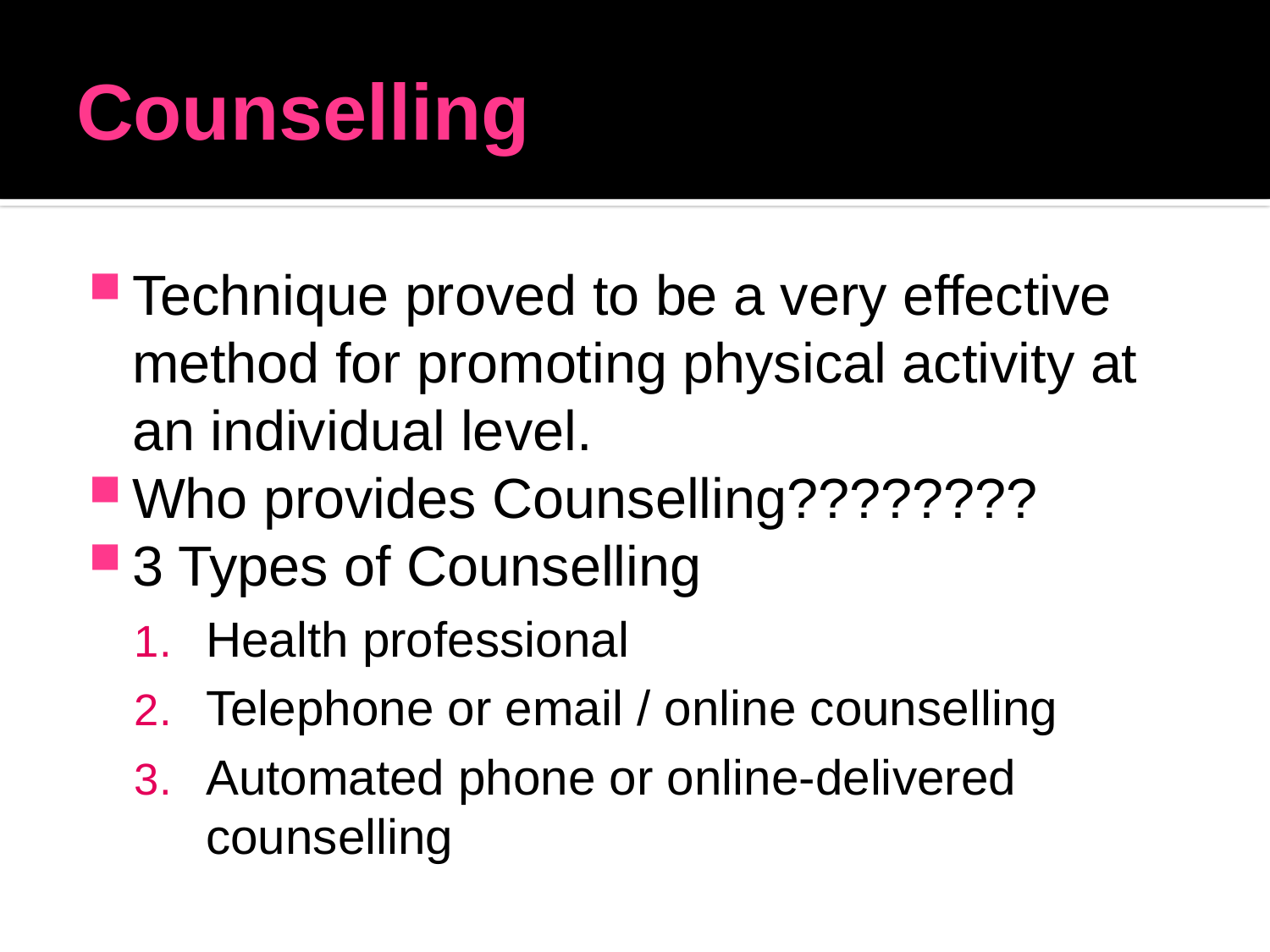

# Counselling
Technique proved to be a very effective method for promoting physical activity at an individual level.
Who provides Counselling????????
3 Types of Counselling
Health professional
Telephone or email / online counselling
Automated phone or online-delivered counselling